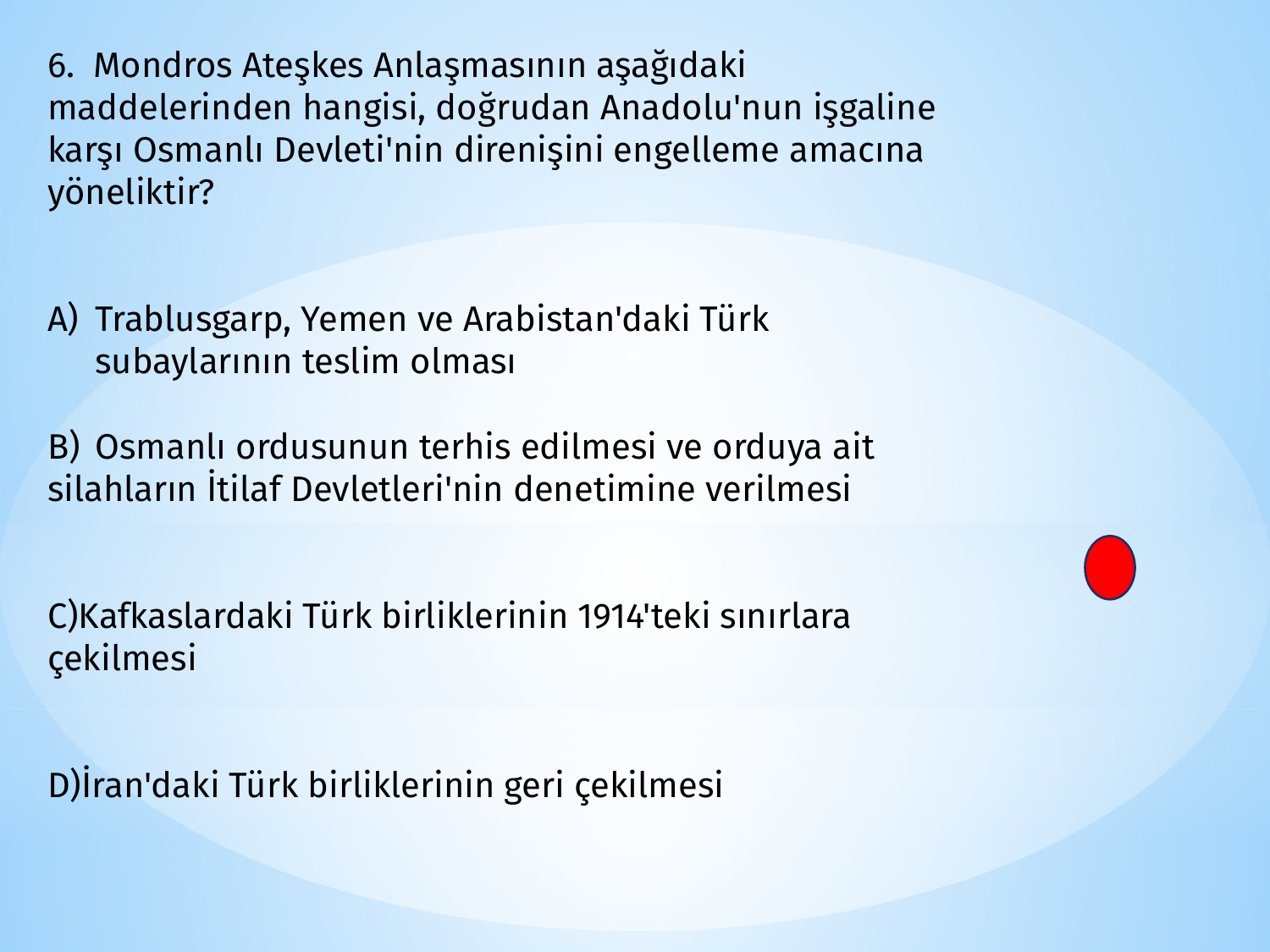

6.  Mondros Ateşkes Anlaşmasının aşağıdaki maddelerinden hangisi, doğrudan Anadolu'nun işgaline karşı Osmanlı Devleti'nin direnişini engelleme amacına yöneliktir?

Trablusgarp, Yemen ve Arabistan'daki Türk subaylarının teslim olması

Osmanlı ordusunun terhis edilmesi ve orduya ait
silahların İtilaf Devletleri'nin denetimine verilmesi

C)Kafkaslardaki Türk birliklerinin 1914'teki sınırlara çekilmesi

D)İran'daki Türk birliklerinin geri çekilmesi